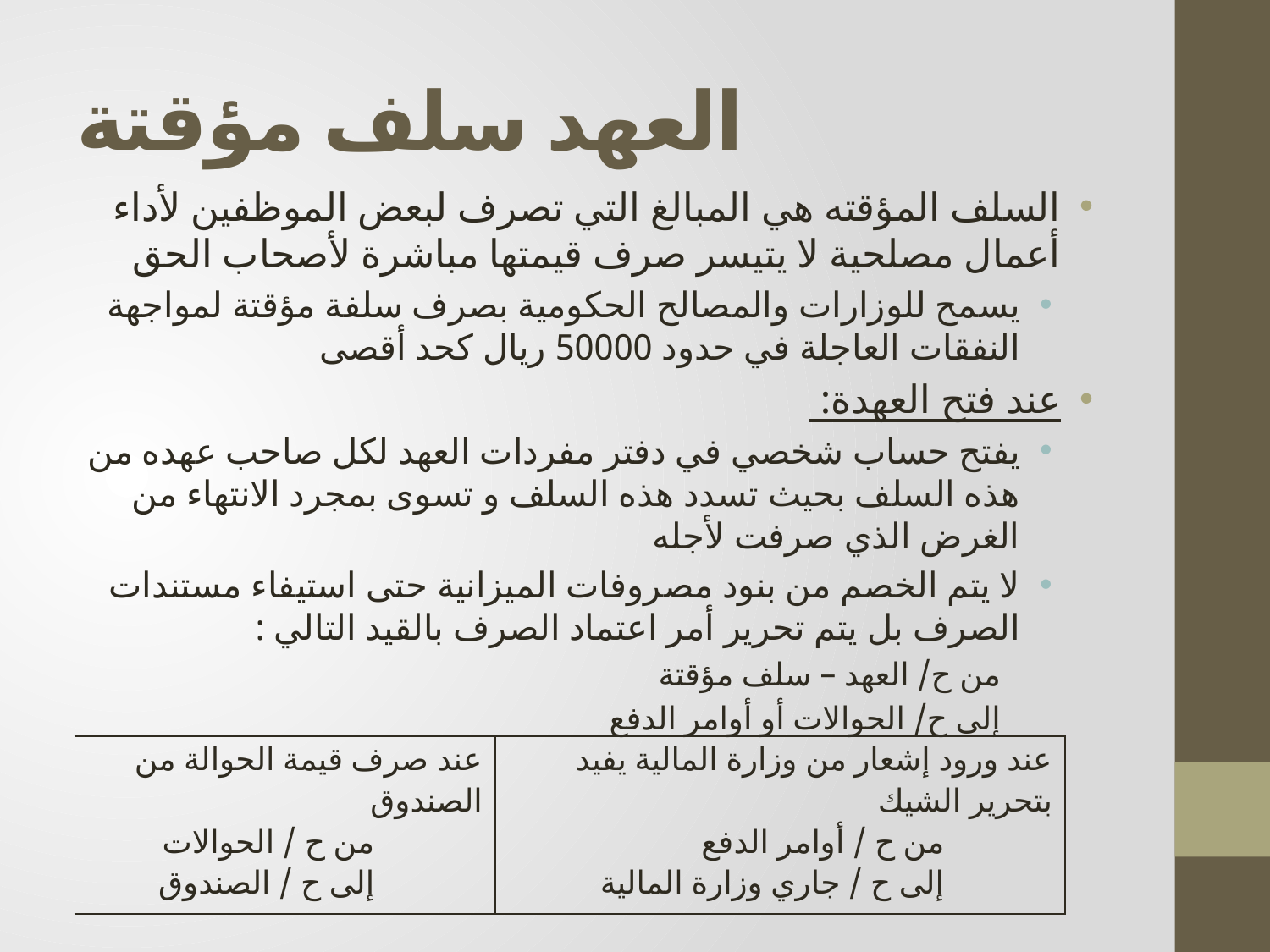

# العهد سلف مؤقتة
السلف المؤقته هي المبالغ التي تصرف لبعض الموظفين لأداء أعمال مصلحية لا يتيسر صرف قيمتها مباشرة لأصحاب الحق
يسمح للوزارات والمصالح الحكومية بصرف سلفة مؤقتة لمواجهة النفقات العاجلة في حدود 50000 ريال كحد أقصى
عند فتح العهدة:
يفتح حساب شخصي في دفتر مفردات العهد لكل صاحب عهده من هذه السلف بحيث تسدد هذه السلف و تسوى بمجرد الانتهاء من الغرض الذي صرفت لأجله
لا يتم الخصم من بنود مصروفات الميزانية حتى استيفاء مستندات الصرف بل يتم تحرير أمر اعتماد الصرف بالقيد التالي :
من ح/ العهد – سلف مؤقتة
إلى ح/ الحوالات أو أوامر الدفع

| عند صرف قيمة الحوالة من الصندوق من ح / الحوالات إلى ح / الصندوق | عند ورود إشعار من وزارة المالية يفيد بتحرير الشيك من ح / أوامر الدفع إلى ح / جاري وزارة المالية |
| --- | --- |